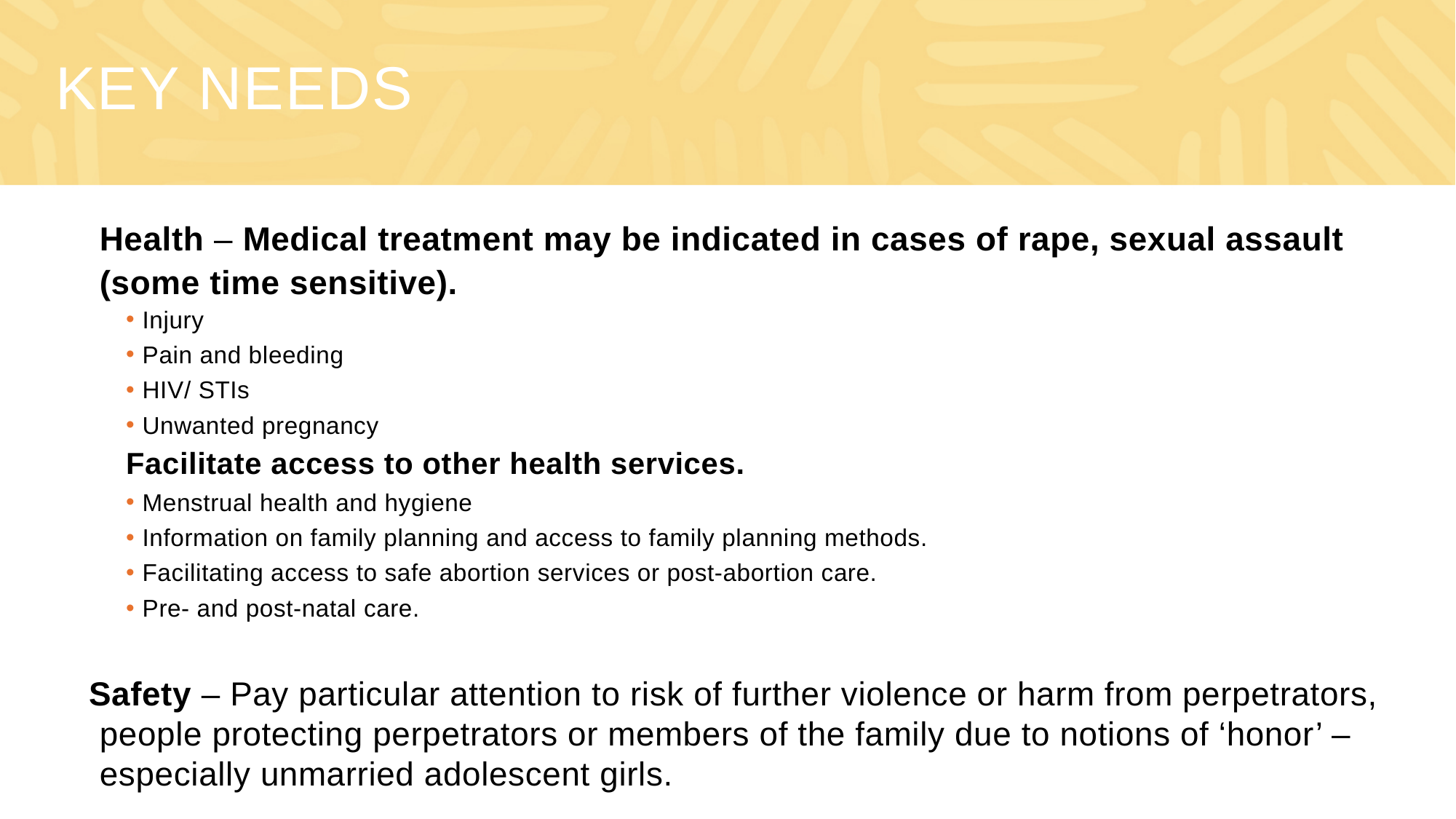

# KEY NEEDS
Health – Medical treatment may be indicated in cases of rape, sexual assault (some time sensitive).
Injury
Pain and bleeding
HIV/ STIs
Unwanted pregnancy
Facilitate access to other health services.
Menstrual health and hygiene
Information on family planning and access to family planning methods.
Facilitating access to safe abortion services or post-abortion care.
Pre- and post-natal care.

Safety – Pay particular attention to risk of further violence or harm from perpetrators, people protecting perpetrators or members of the family due to notions of ‘honor’ – especially unmarried adolescent girls.